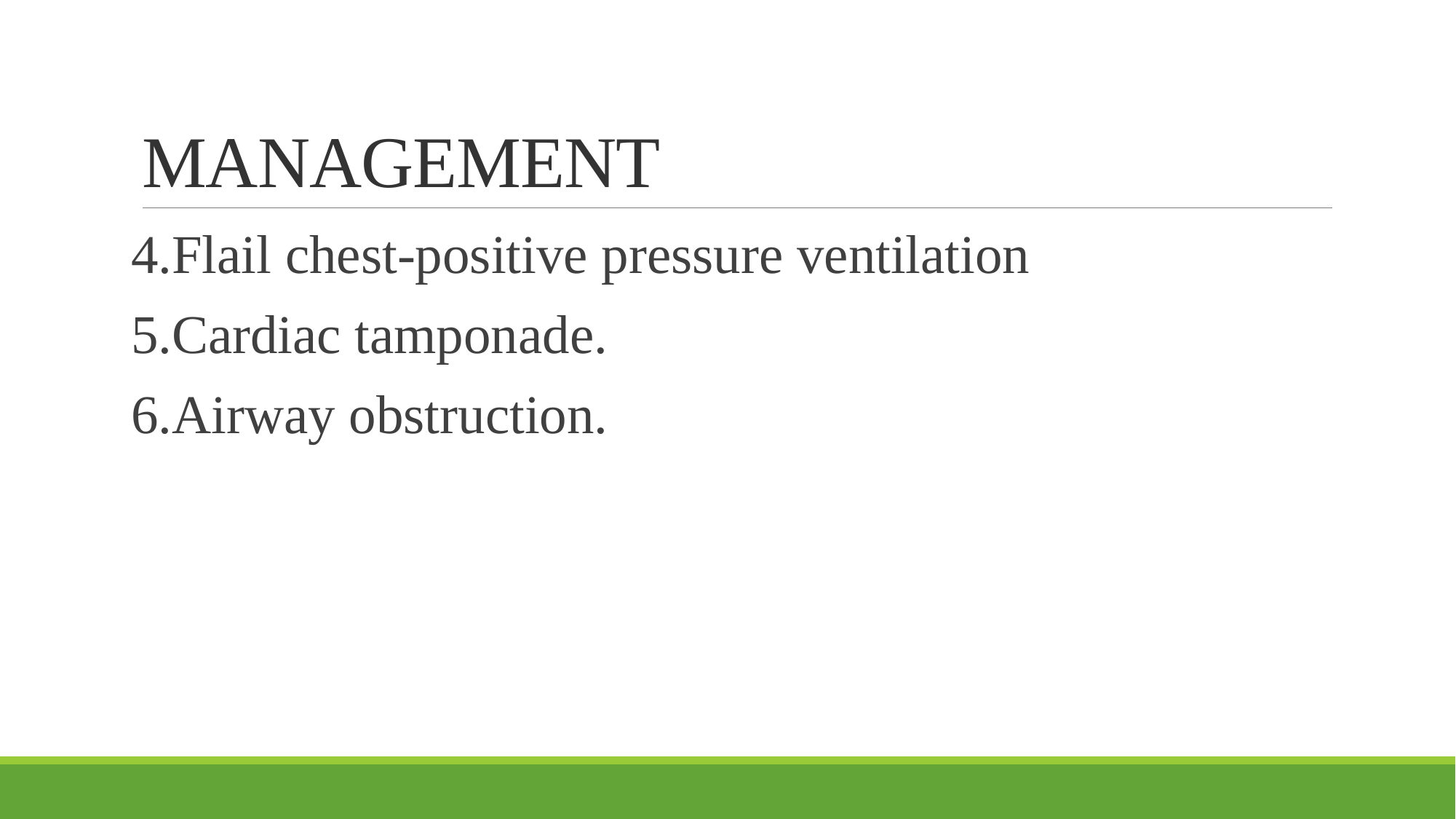

# MANAGEMENT
4.Flail chest-positive pressure ventilation
5.Cardiac tamponade.
6.Airway obstruction.